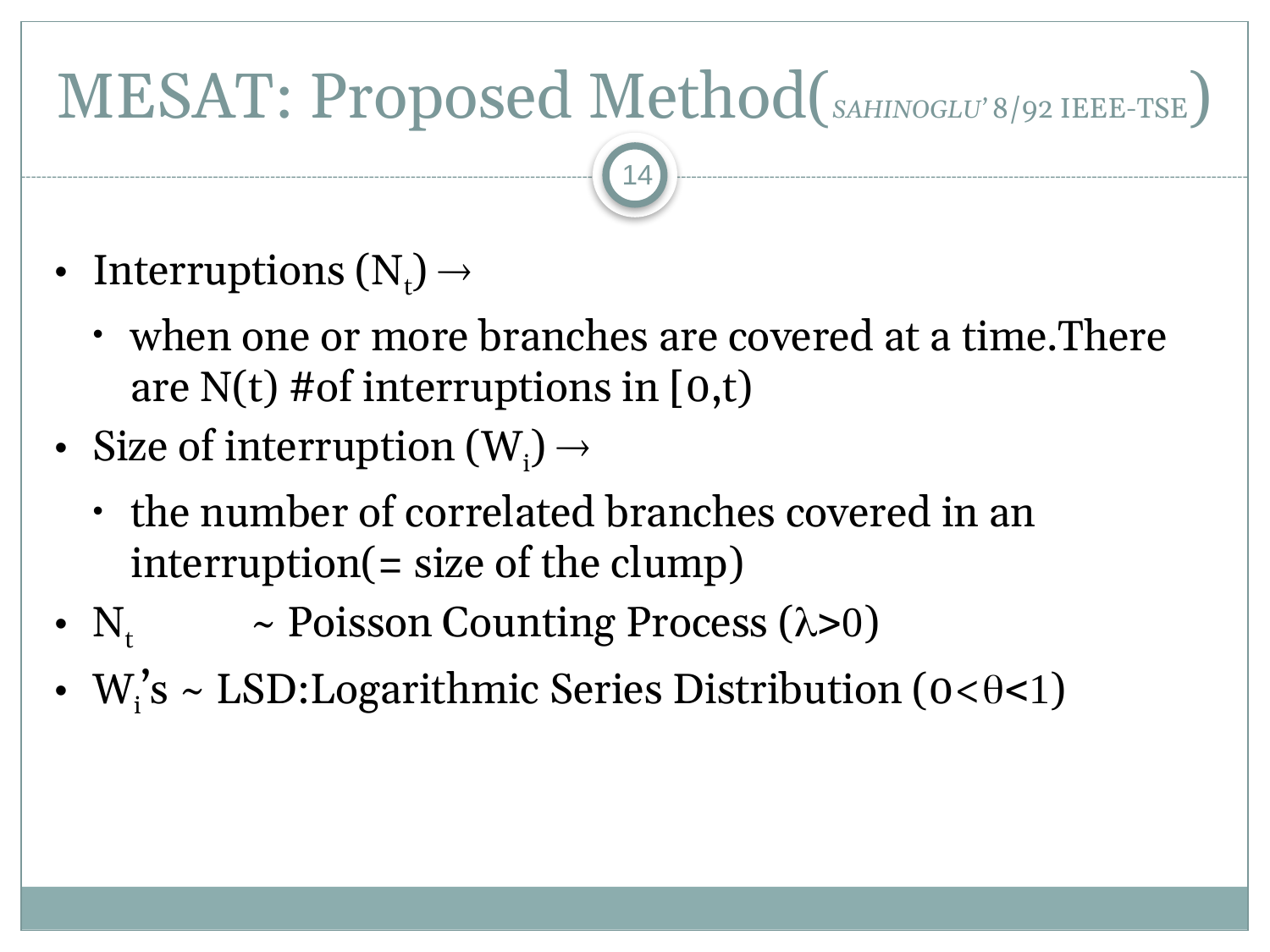

# MESAT: Proposed Method(SAHINOGLU’ 8/92 IEEE-TSE)
14
Interruptions (Nt) →
when one or more branches are covered at a time.There are N(t) #of interruptions in [0,t)
Size of interruption (Wi) →
the number of correlated branches covered in an interruption(= size of the clump)
Nt 	   ~ Poisson Counting Process (λ>0)
Wi’s ~ LSD:Logarithmic Series Distribution (0<θ<1)